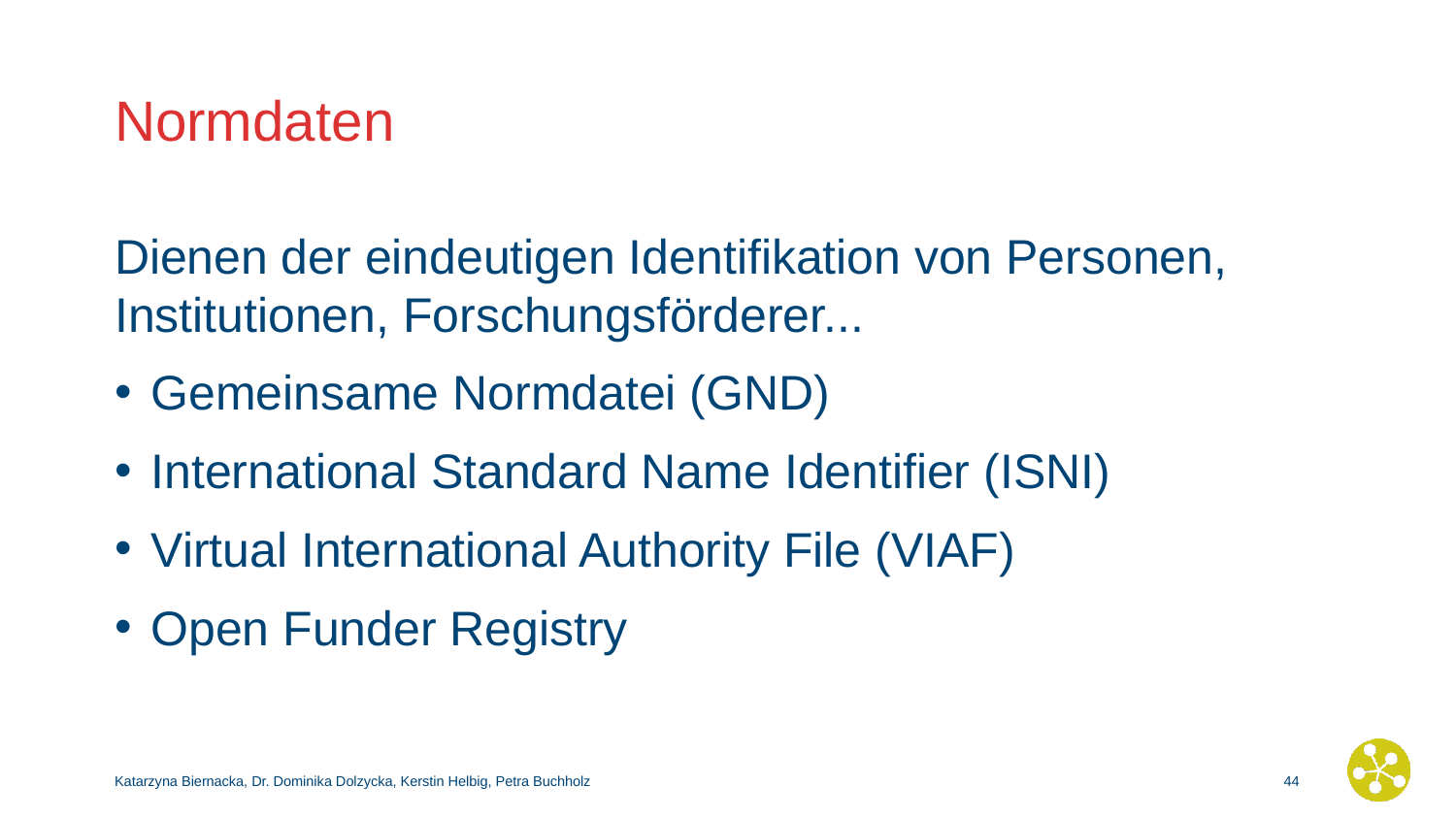

# Normdaten
Dienen der eindeutigen Identifikation von Personen, Institutionen, Forschungsförderer...
Gemeinsame Normdatei (GND)
International Standard Name Identifier (ISNI)
Virtual International Authority File (VIAF)
Open Funder Registry
Katarzyna Biernacka, Dr. Dominika Dolzycka, Kerstin Helbig, Petra Buchholz
44